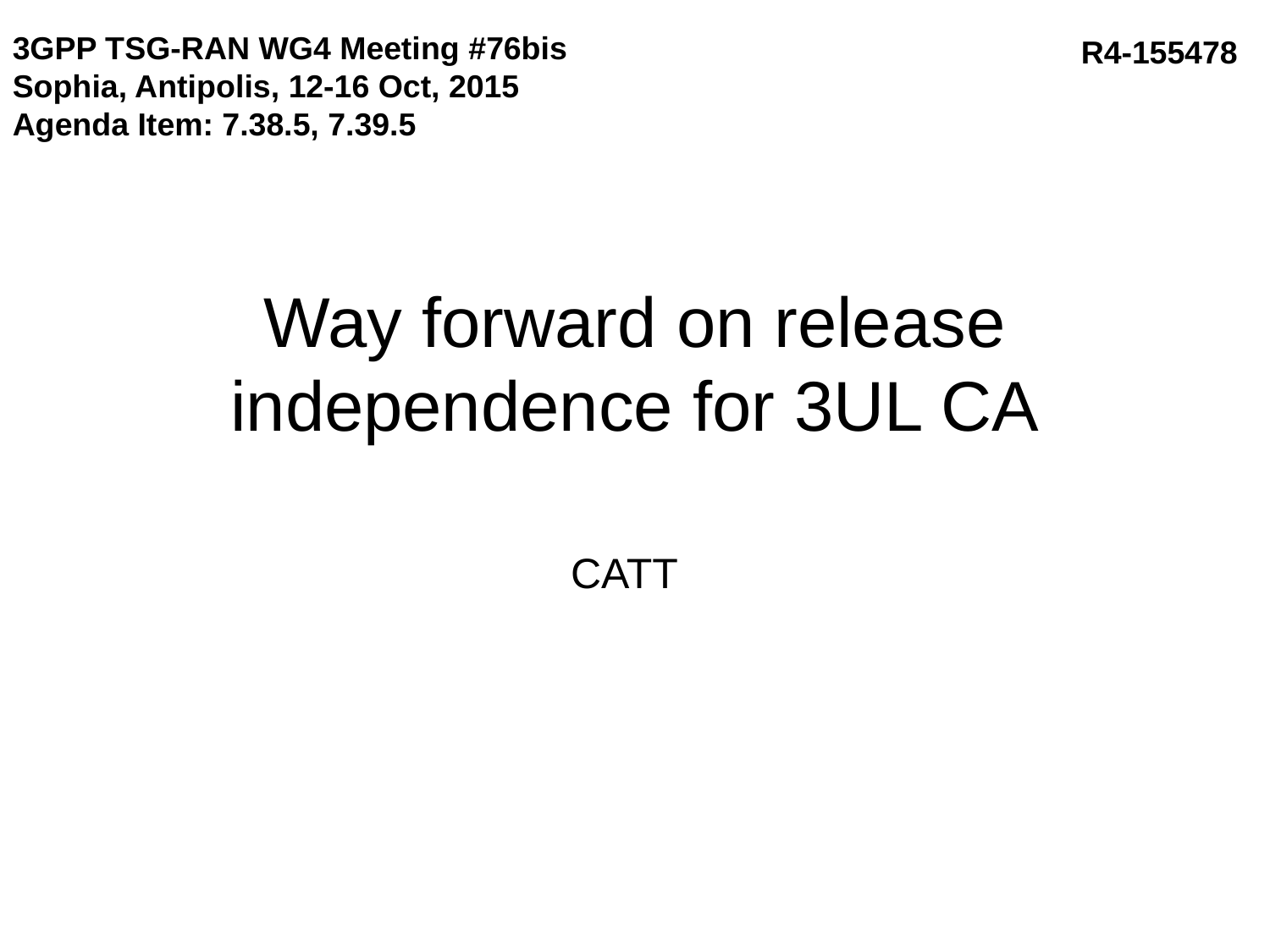

3GPP TSG-RAN WG4 Meeting #76bis
Sophia, Antipolis, 12-16 Oct, 2015
Agenda Item: 7.38.5, 7.39.5
R4-155478
# Way forward on release independence for 3UL CA
CATT